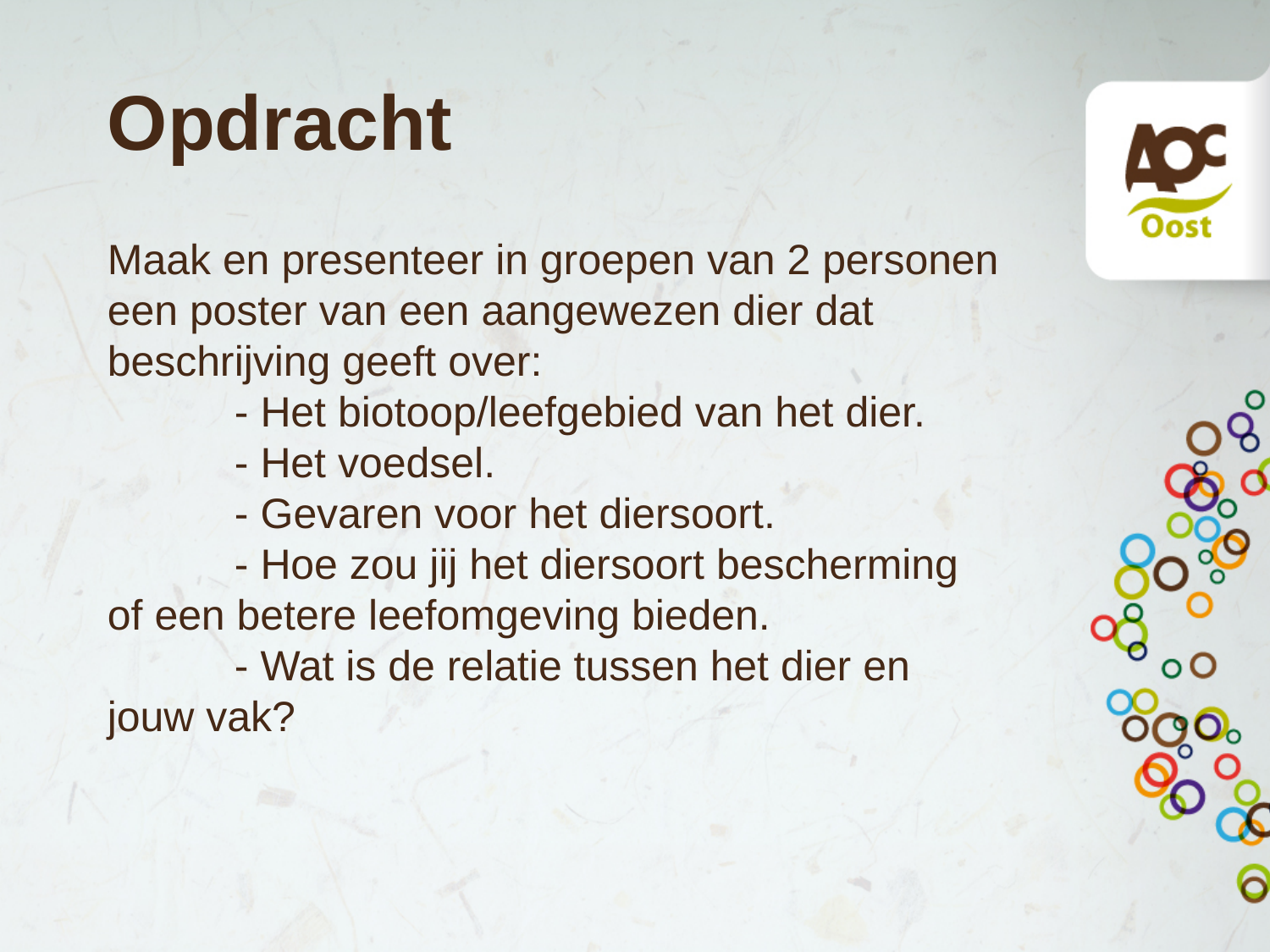

# Opdracht
Maak en presenteer in groepen van 2 personen een poster van een aangewezen dier dat beschrijving geeft over:
	- Het biotoop/leefgebied van het dier.
	- Het voedsel.
	- Gevaren voor het diersoort.
	- Hoe zou jij het diersoort bescherming 	of een betere leefomgeving bieden.
	- Wat is de relatie tussen het dier en 	jouw vak?